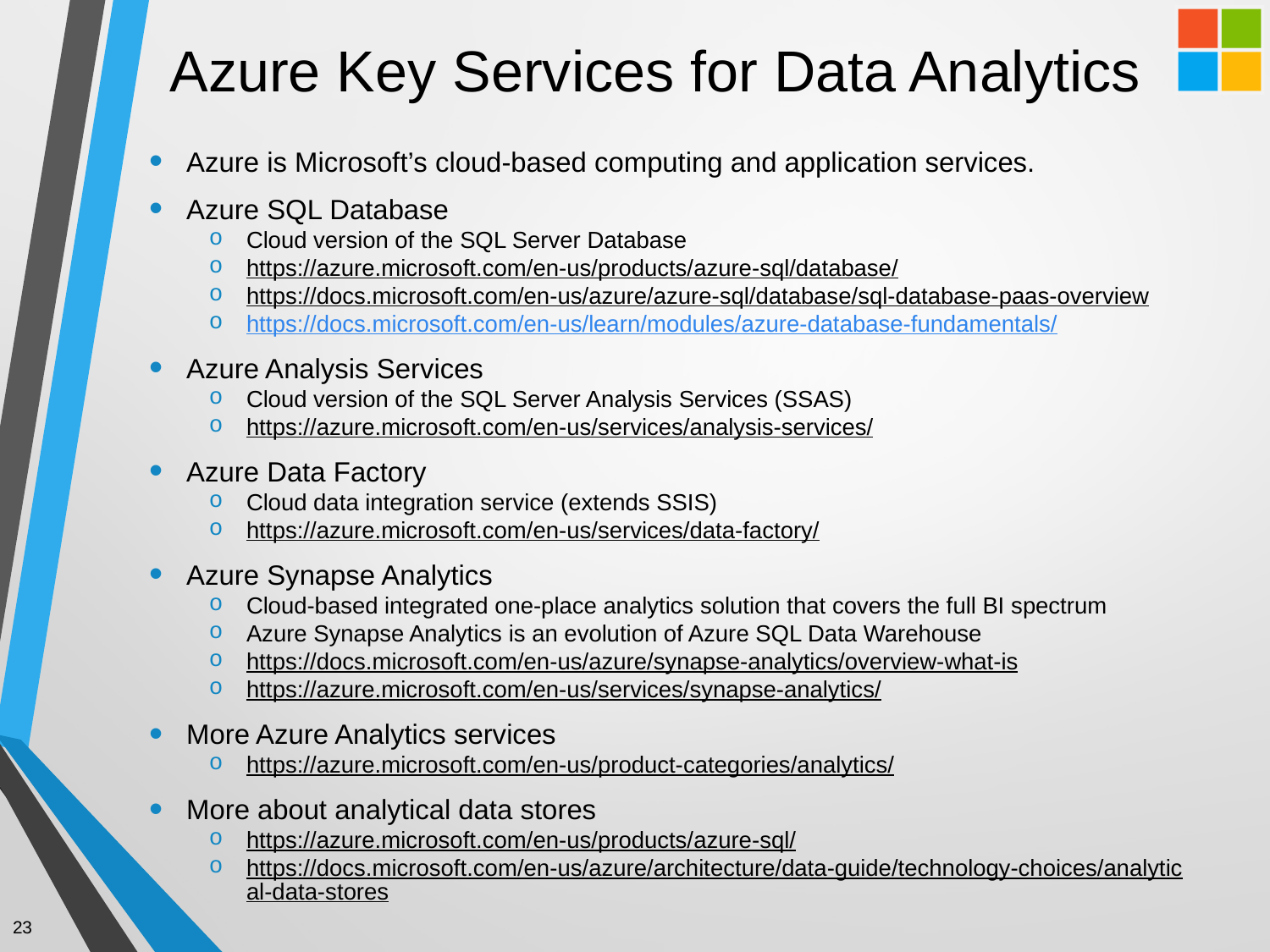

# Azure Key Services for Data Analytics
Azure is Microsoft’s cloud-based computing and application services.
Azure SQL Database
Cloud version of the SQL Server Database
https://azure.microsoft.com/en-us/products/azure-sql/database/
https://docs.microsoft.com/en-us/azure/azure-sql/database/sql-database-paas-overview
https://docs.microsoft.com/en-us/learn/modules/azure-database-fundamentals/
Azure Analysis Services
Cloud version of the SQL Server Analysis Services (SSAS)
https://azure.microsoft.com/en-us/services/analysis-services/
Azure Data Factory
Cloud data integration service (extends SSIS)
https://azure.microsoft.com/en-us/services/data-factory/
Azure Synapse Analytics
Cloud-based integrated one-place analytics solution that covers the full BI spectrum
Azure Synapse Analytics is an evolution of Azure SQL Data Warehouse
https://docs.microsoft.com/en-us/azure/synapse-analytics/overview-what-is
https://azure.microsoft.com/en-us/services/synapse-analytics/
More Azure Analytics services
https://azure.microsoft.com/en-us/product-categories/analytics/
More about analytical data stores
https://azure.microsoft.com/en-us/products/azure-sql/
https://docs.microsoft.com/en-us/azure/architecture/data-guide/technology-choices/analytical-data-stores
23